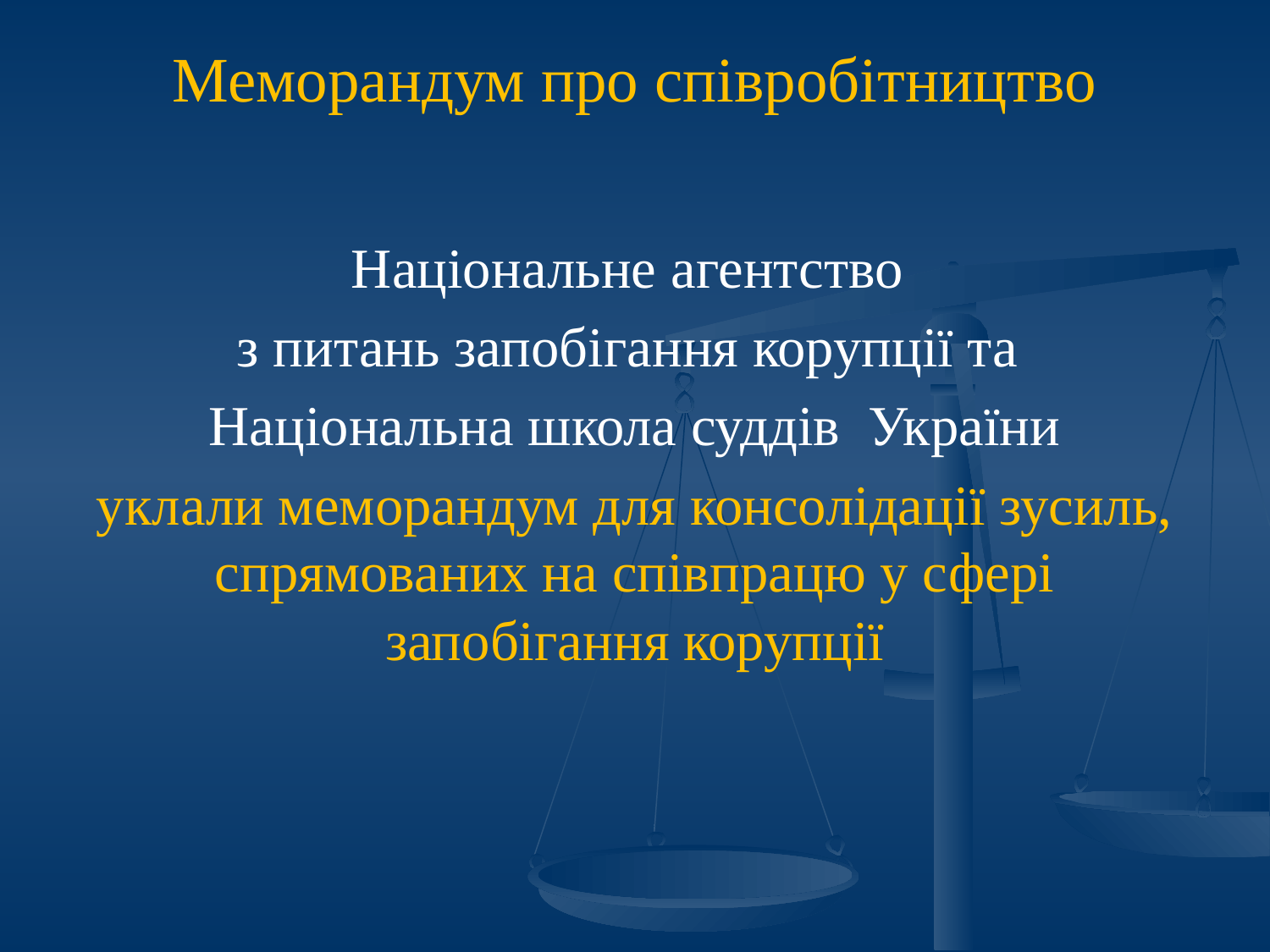

# Меморандум про співробітництво

Національне агентство
з питань запобігання корупції та
Національна школа суддів  України
уклали меморандум для консолідації зусиль, спрямованих на співпрацю у сфері запобігання корупції